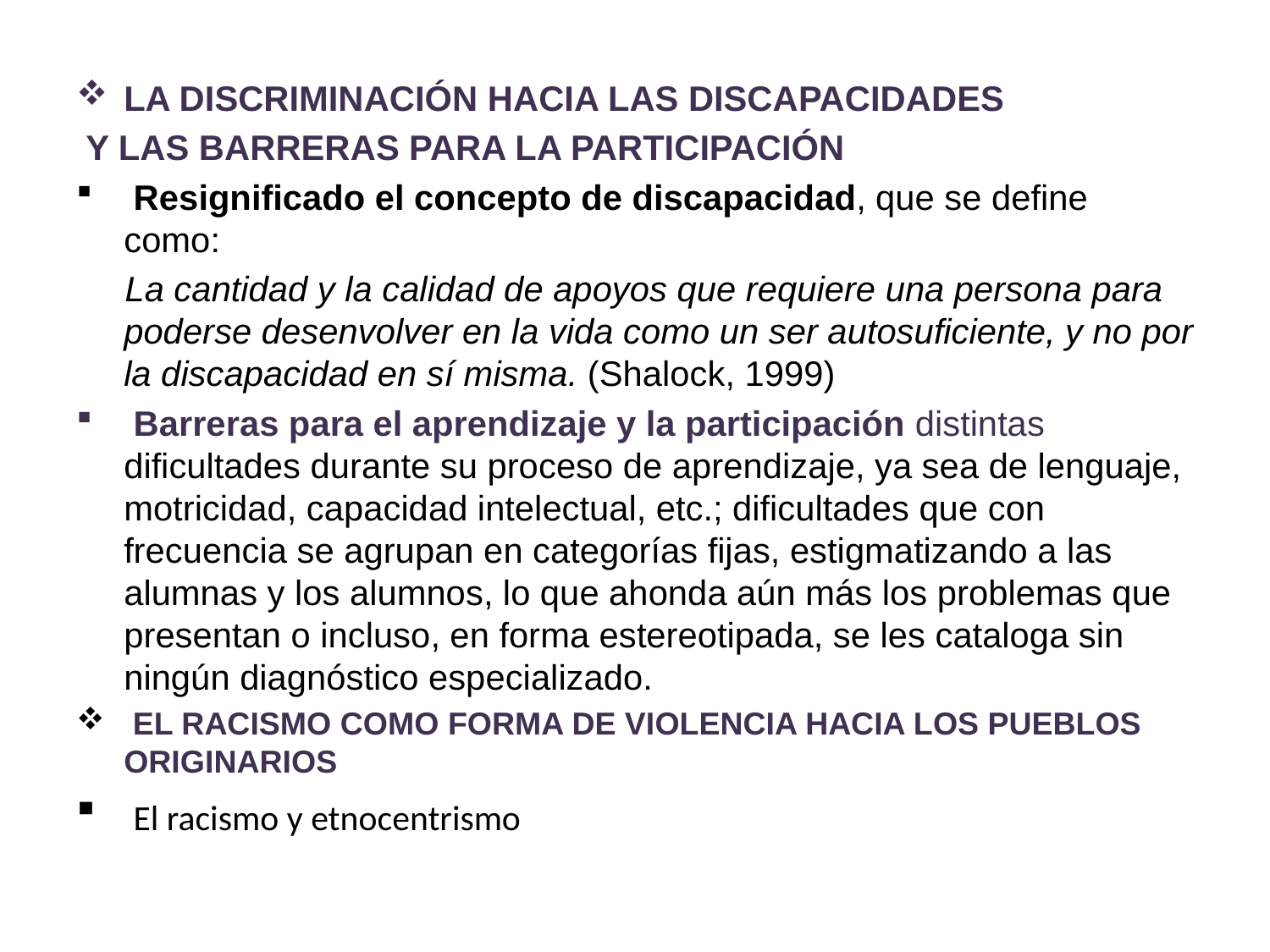

LA DISCRIMINACIÓN HACIA LAS DISCAPACIDADES
 Y LAS BARRERAS PARA LA PARTICIPACIÓN
 Resignificado el concepto de discapacidad, que se define como:
     La cantidad y la calidad de apoyos que requiere una persona para poderse desenvolver en la vida como un ser autosuficiente, y no por la discapacidad en sí misma. (Shalock, 1999)
 Barreras para el aprendizaje y la participación distintas dificultades durante su proceso de aprendizaje, ya sea de lenguaje, motricidad, capacidad intelectual, etc.; dificultades que con frecuencia se agrupan en categorías fijas, estigmatizando a las alumnas y los alumnos, lo que ahonda aún más los problemas que presentan o incluso, en forma estereotipada, se les cataloga sin ningún diagnóstico especializado.
 El racismo como forma de violencia hacia los pueblos ORIGINARIOS
 El racismo y etnocentrismo